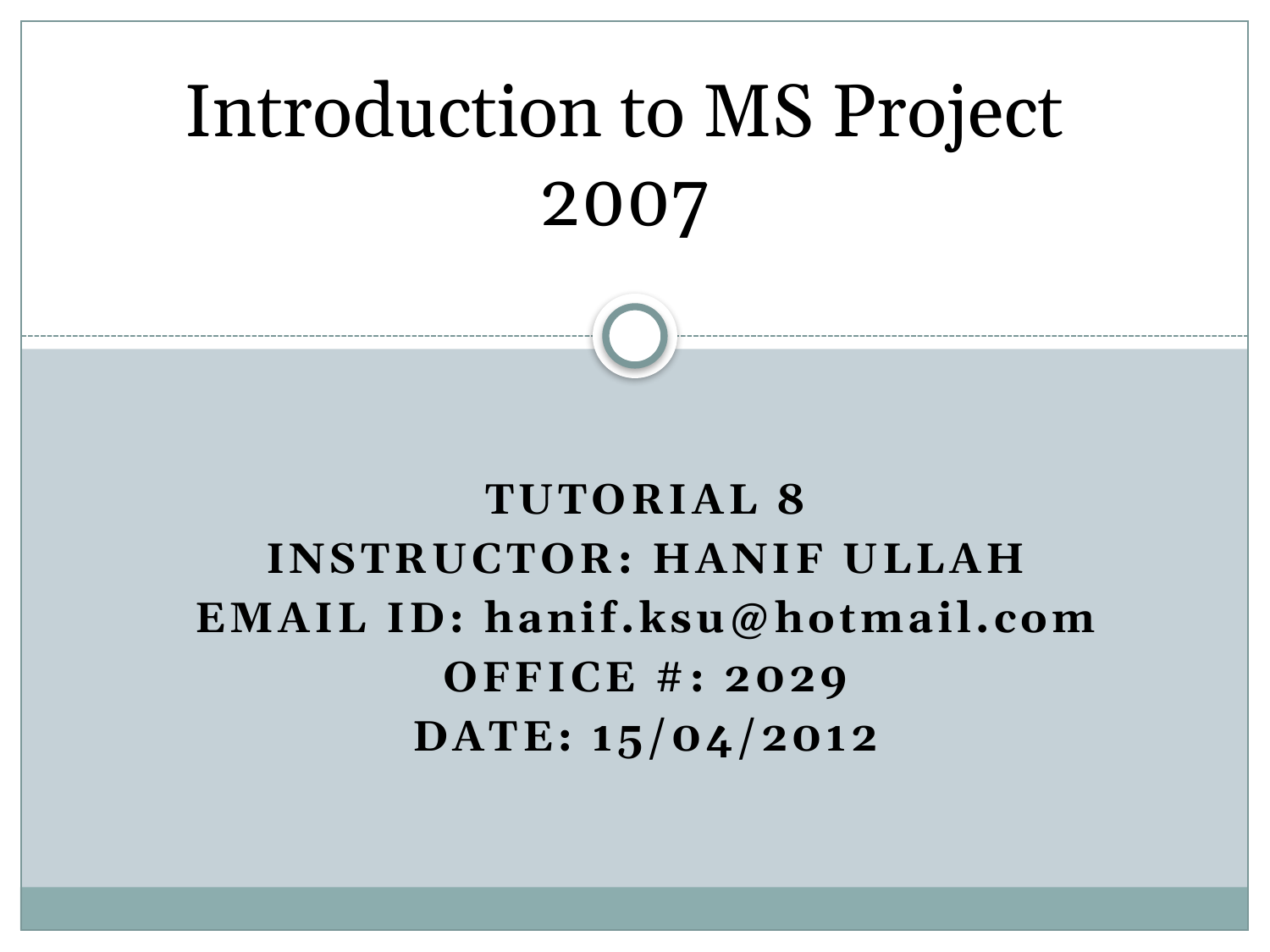

# Introduction to MS Project 2007
Tutorial 8
Instructor: Hanif Ullah
Email ID: hanif.ksu@hotmail.com
Office #: 2029
Date: 15/04/2012